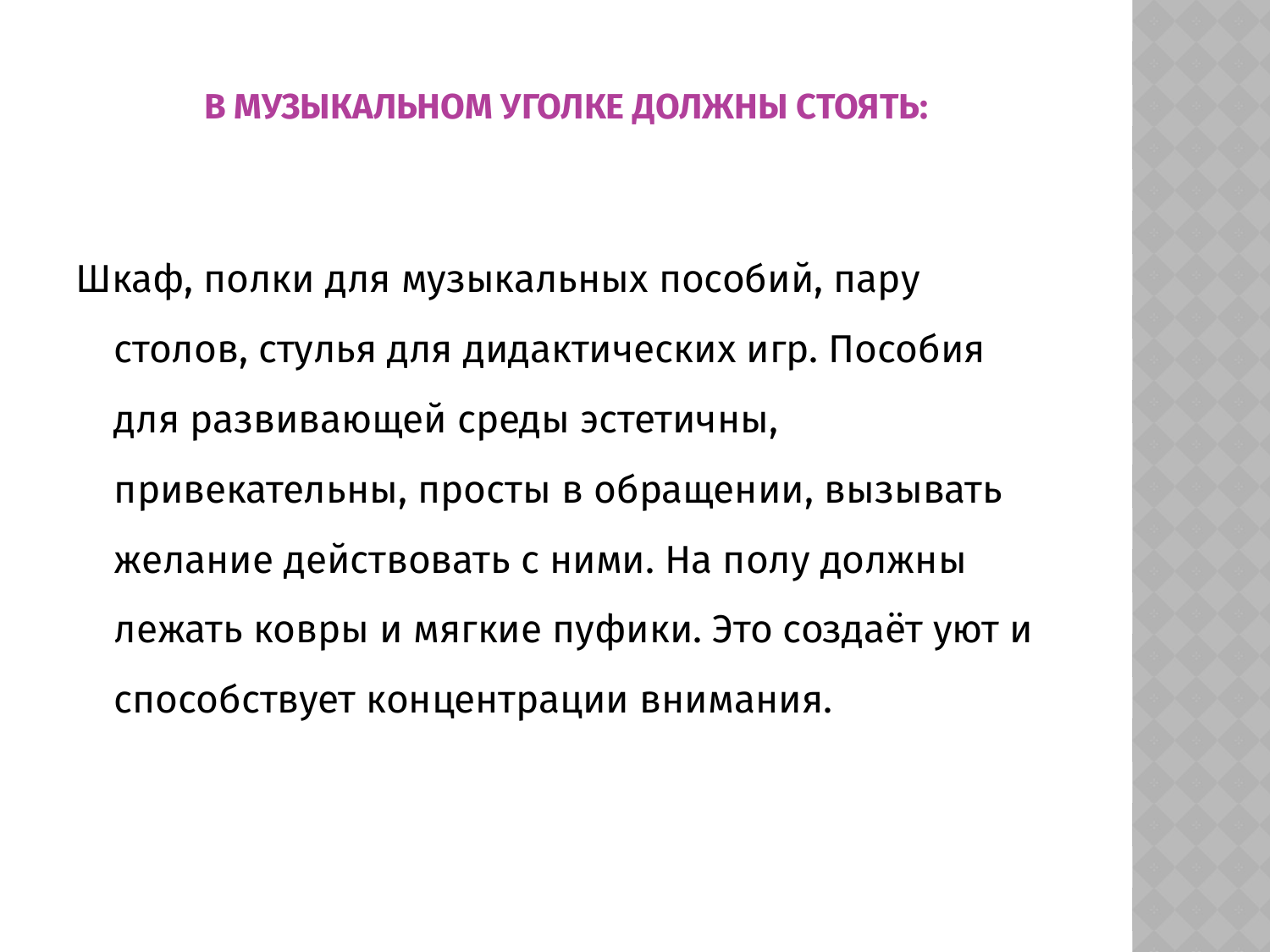

# В музыкальном уголке должны стоять:
Шкаф, полки для музыкальных пособий, пару столов, стулья для дидактических игр. Пособия для развивающей среды эстетичны, привекательны, просты в обращении, вызывать желание действовать с ними. На полу должны лежать ковры и мягкие пуфики. Это создаёт уют и способствует концентрации внимания.